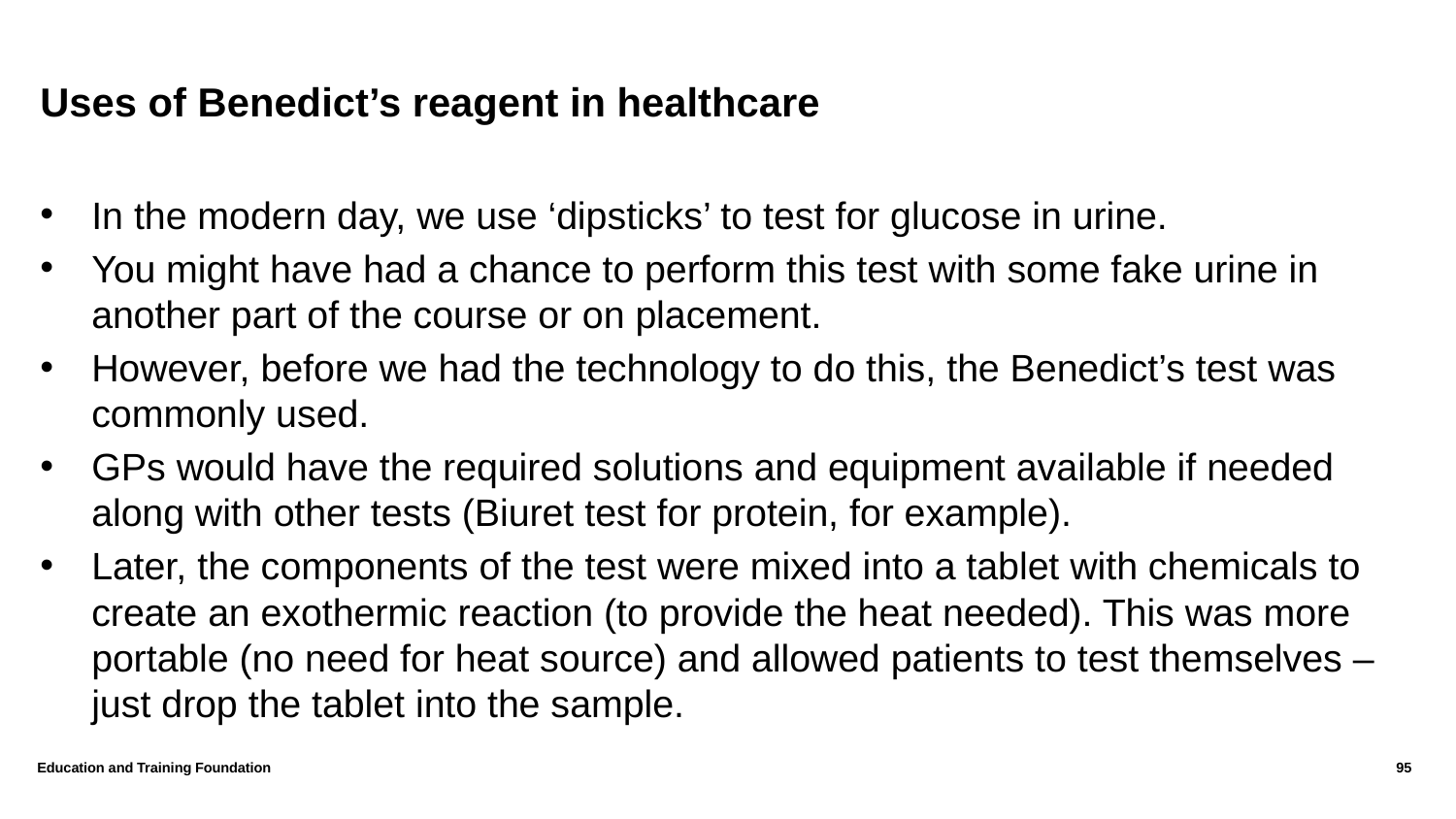

# Uses of Benedict’s reagent in healthcare
In the modern day, we use ‘dipsticks’ to test for glucose in urine.
You might have had a chance to perform this test with some fake urine in another part of the course or on placement.
However, before we had the technology to do this, the Benedict’s test was commonly used.
GPs would have the required solutions and equipment available if needed along with other tests (Biuret test for protein, for example).
Later, the components of the test were mixed into a tablet with chemicals to create an exothermic reaction (to provide the heat needed). This was more portable (no need for heat source) and allowed patients to test themselves – just drop the tablet into the sample.
Education and Training Foundation
95